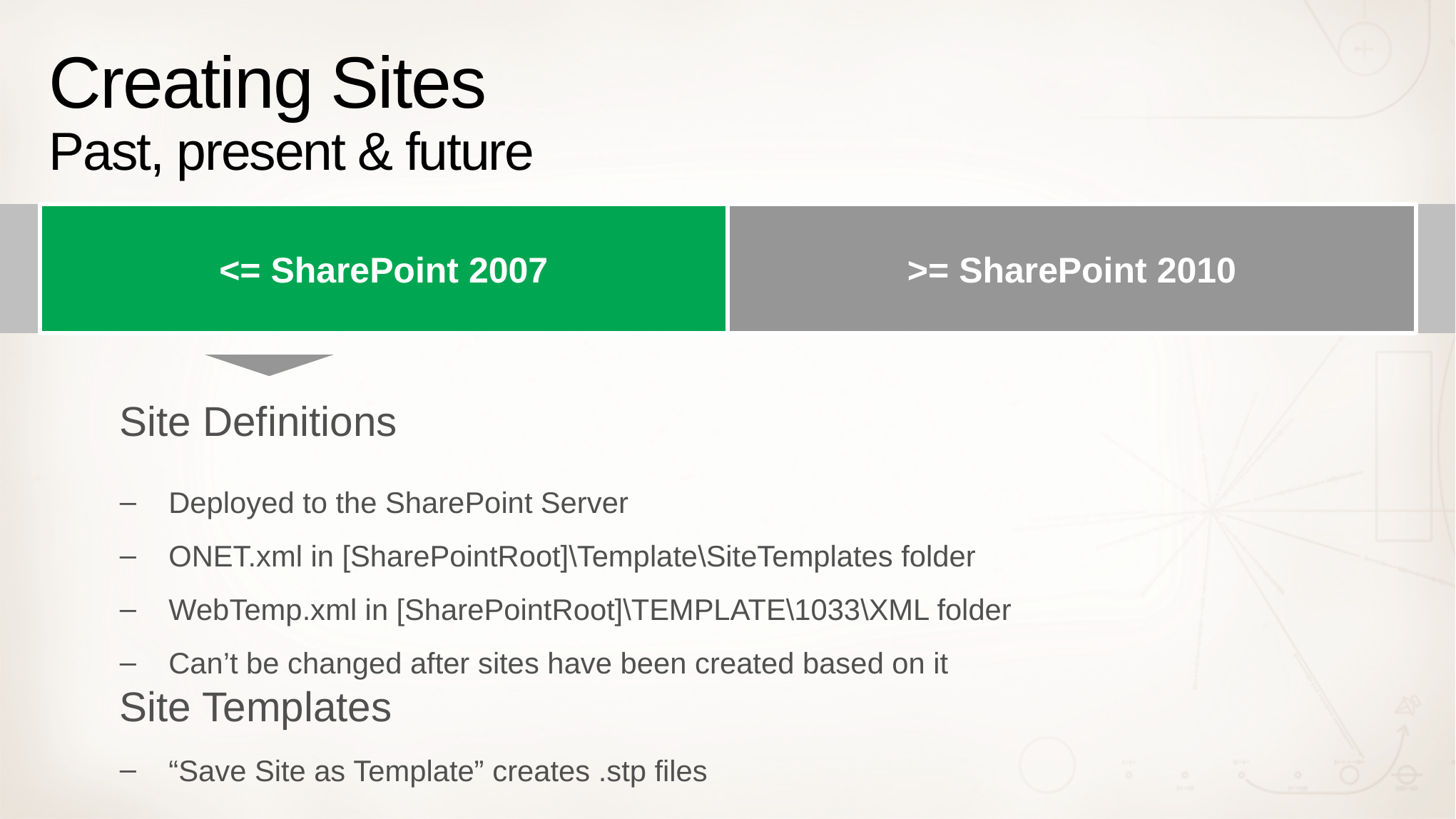

# Creating Sites Past, present & future
>= SharePoint 2010

<= SharePoint 2007

Site Definitions
Deployed to the SharePoint Server
ONET.xml in [SharePointRoot]\Template\SiteTemplates folder
WebTemp.xml in [SharePointRoot]\TEMPLATE\1033\XML folder
Can’t be changed after sites have been created based on it
Site Templates
“Save Site as Template” creates .stp files